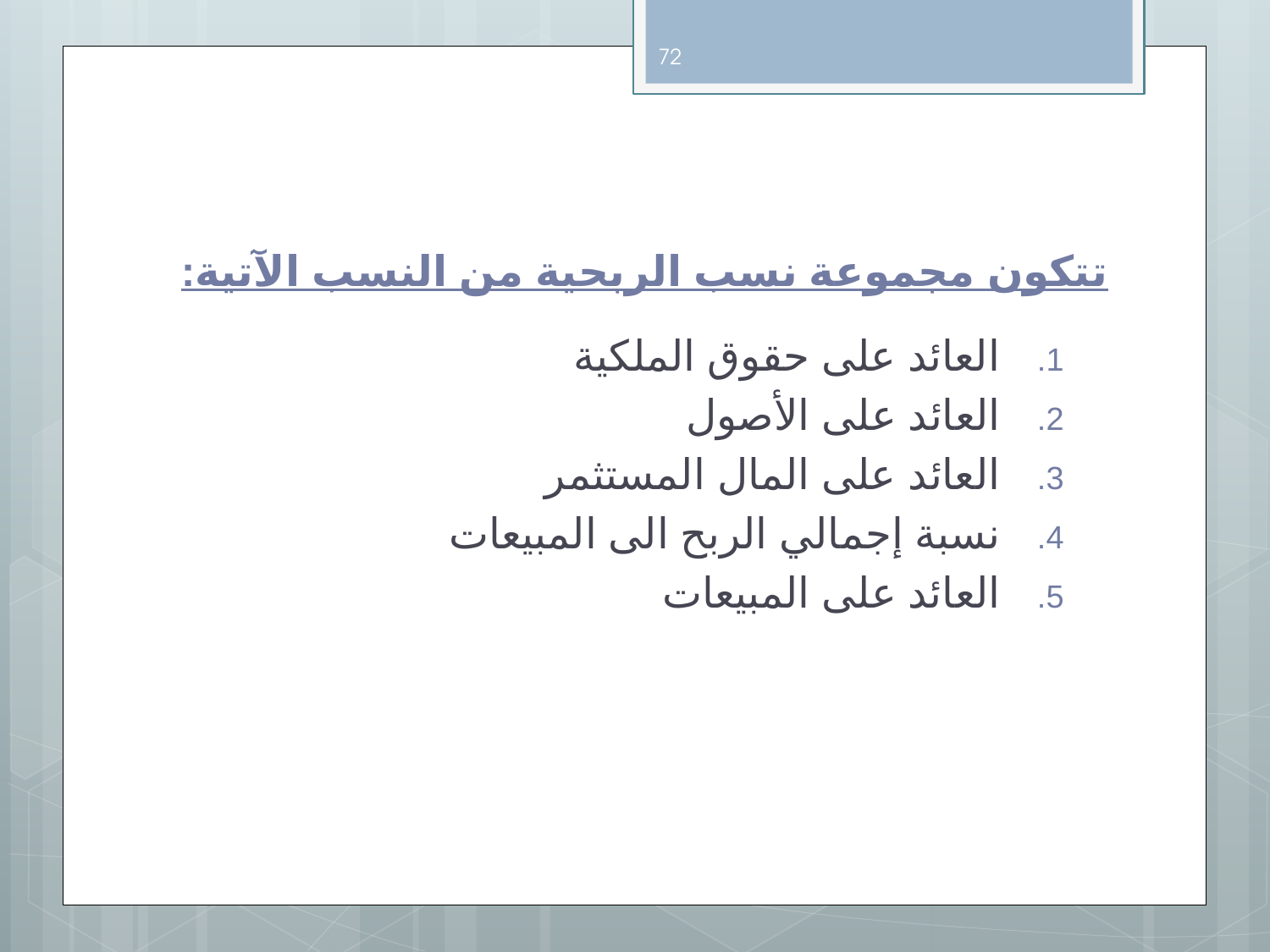

72
# تتكون مجموعة نسب الربحية من النسب الآتية:
العائد على حقوق الملكية
العائد على الأصول
العائد على المال المستثمر
نسبة إجمالي الربح الى المبيعات
العائد على المبيعات